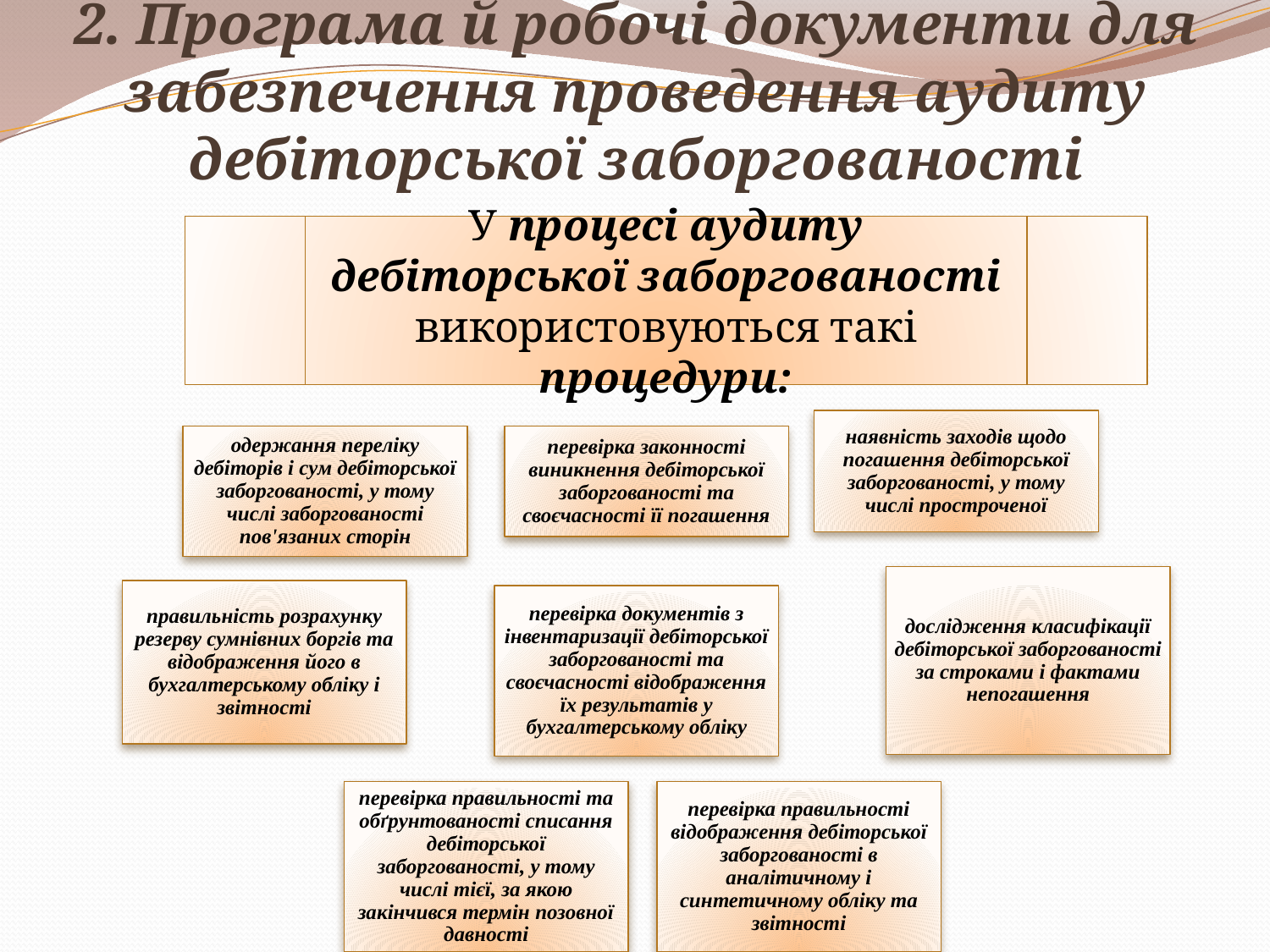

# 2. Програма й робочі документи для забезпечення проведення аудиту дебіторської заборгованості
У процесі аудиту дебіторської заборгованості використовуються такі процедури:
одержання переліку дебіторів і сум дебіторської заборгованості, у тому числі заборгованості пов'язаних сторін
перевірка законності виникнення дебіторської заборгованості та своєчасності її погашення
наявність заходів щодо погашення дебіторської заборгованості, у тому числі простроченої
правильність розрахунку резерву сумнівних боргів та відображення його в бухгалтерському обліку і звітності
перевірка документів з інвентаризації дебіторської заборгованості та своєчасності відображення їх результатів у бухгалтерському обліку
дослідження класифікації дебіторської заборгованості за строками і фактами непогашення
перевірка правильності та обґрунтованості списання дебіторської заборгованості, у тому числі тієї, за якою закінчився термін позовної давності
перевірка правильності відображення дебіторської заборгованості в аналітичному і синтетичному обліку та звітності